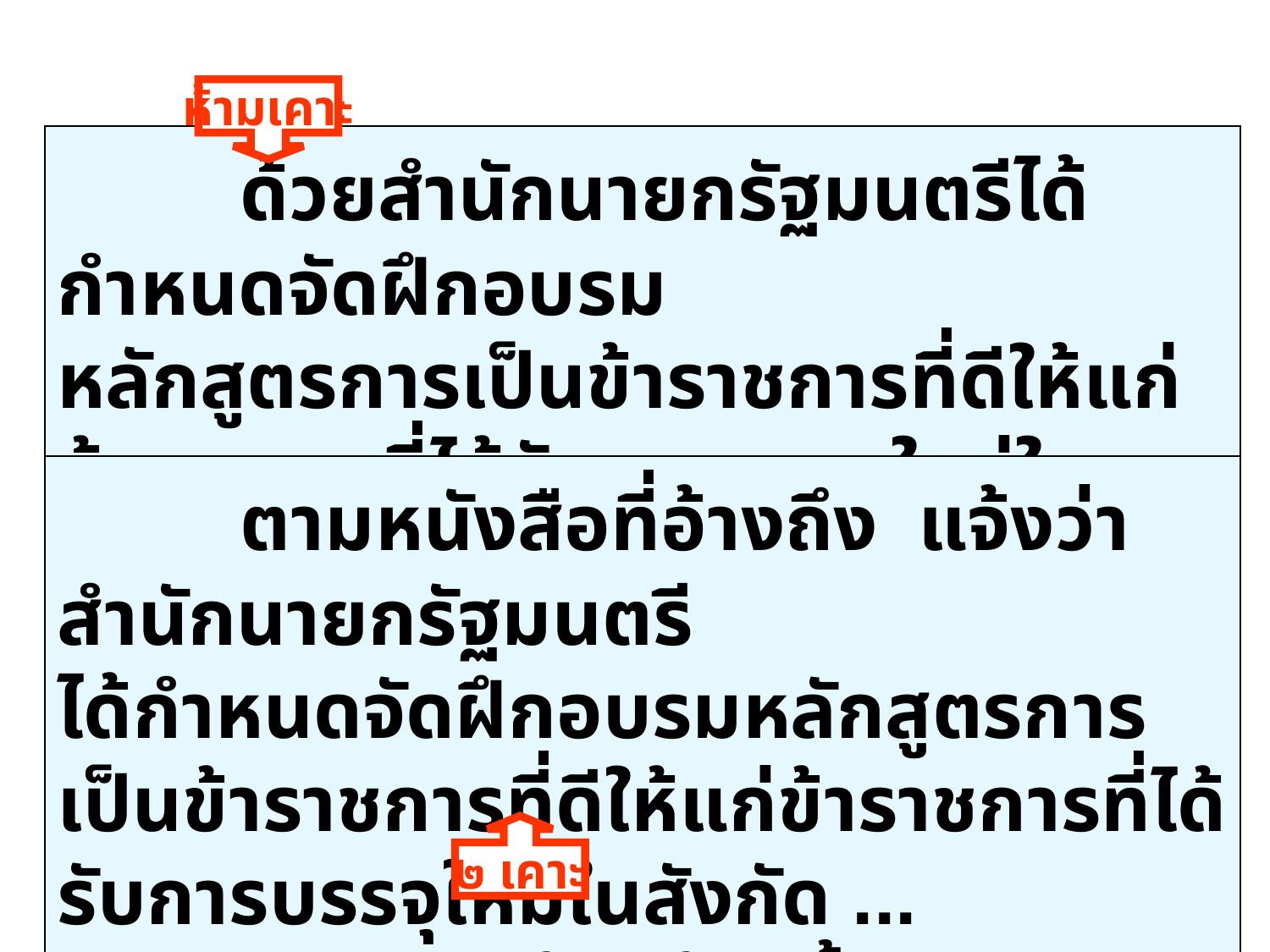

ห้ามเคาะ
        ด้วยสำนักนายกรัฐมนตรีได้กำหนดจัดฝึกอบรม
หลักสูตรการเป็นข้าราชการที่ดีให้แก่ข้าราชการที่ได้รับการบรรจุใหม่ในสังกัด จำนวน ๓๐ คน ....
        ตามหนังสือที่อ้างถึง  แจ้งว่า  สำนักนายกรัฐมนตรี
ได้กำหนดจัดฝึกอบรมหลักสูตรการเป็นข้าราชการที่ดีให้แก่ข้าราชการที่ได้รับการบรรจุใหม่ในสังกัด ...
ความละเอียดแจ้งแล้ว  นั้น
๒ เคาะ